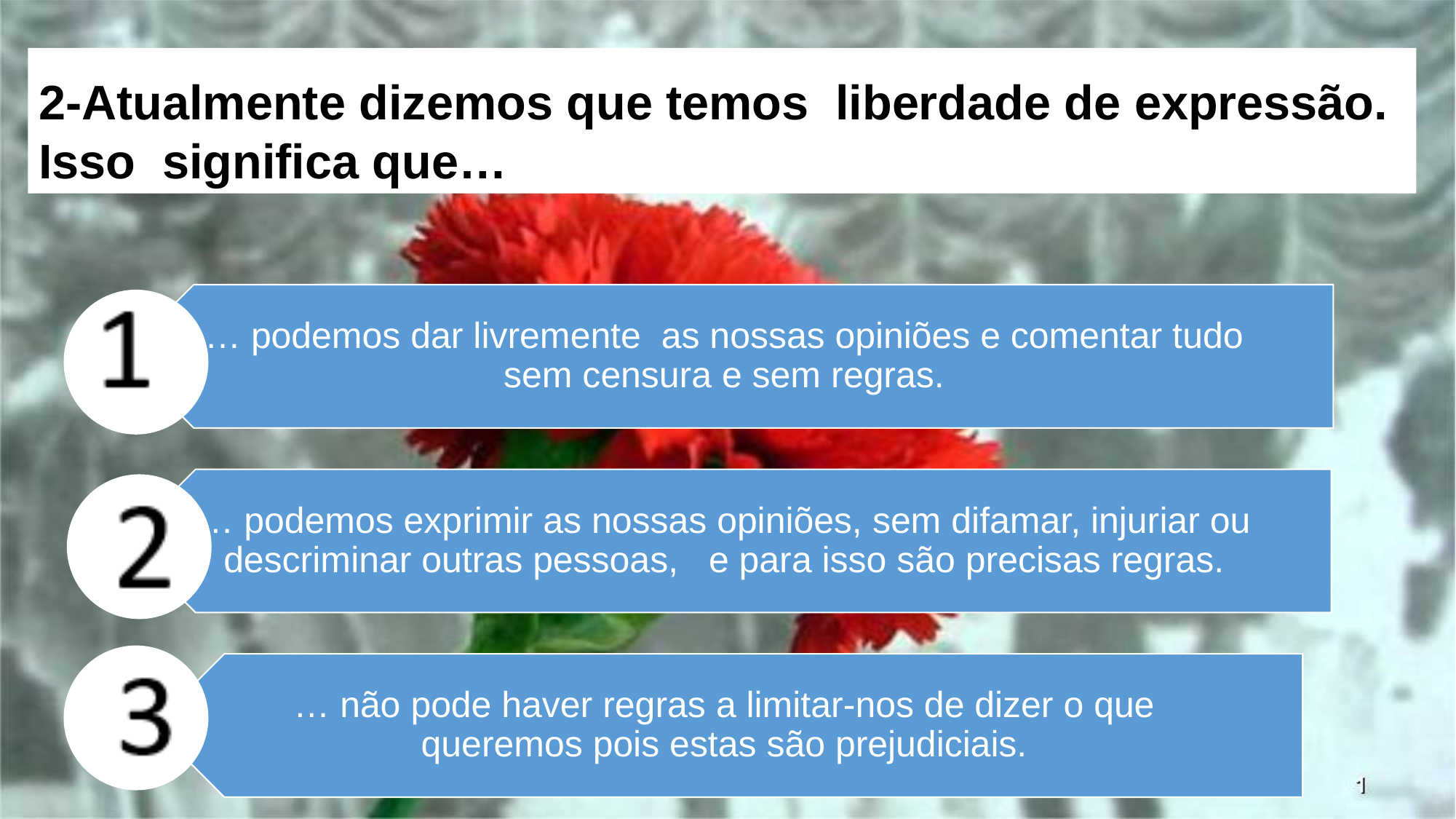

# 2-Atualmente dizemos que temos  liberdade de expressão. Isso  significa que…
… podemos dar livremente  as nossas opiniões e comentar tudo sem censura e sem regras.
… podemos exprimir as nossas opiniões, sem difamar, injuriar ou descriminar outras pessoas,   e para isso são precisas regras.
… não pode haver regras a limitar-nos de dizer o que queremos pois estas são prejudiciais.